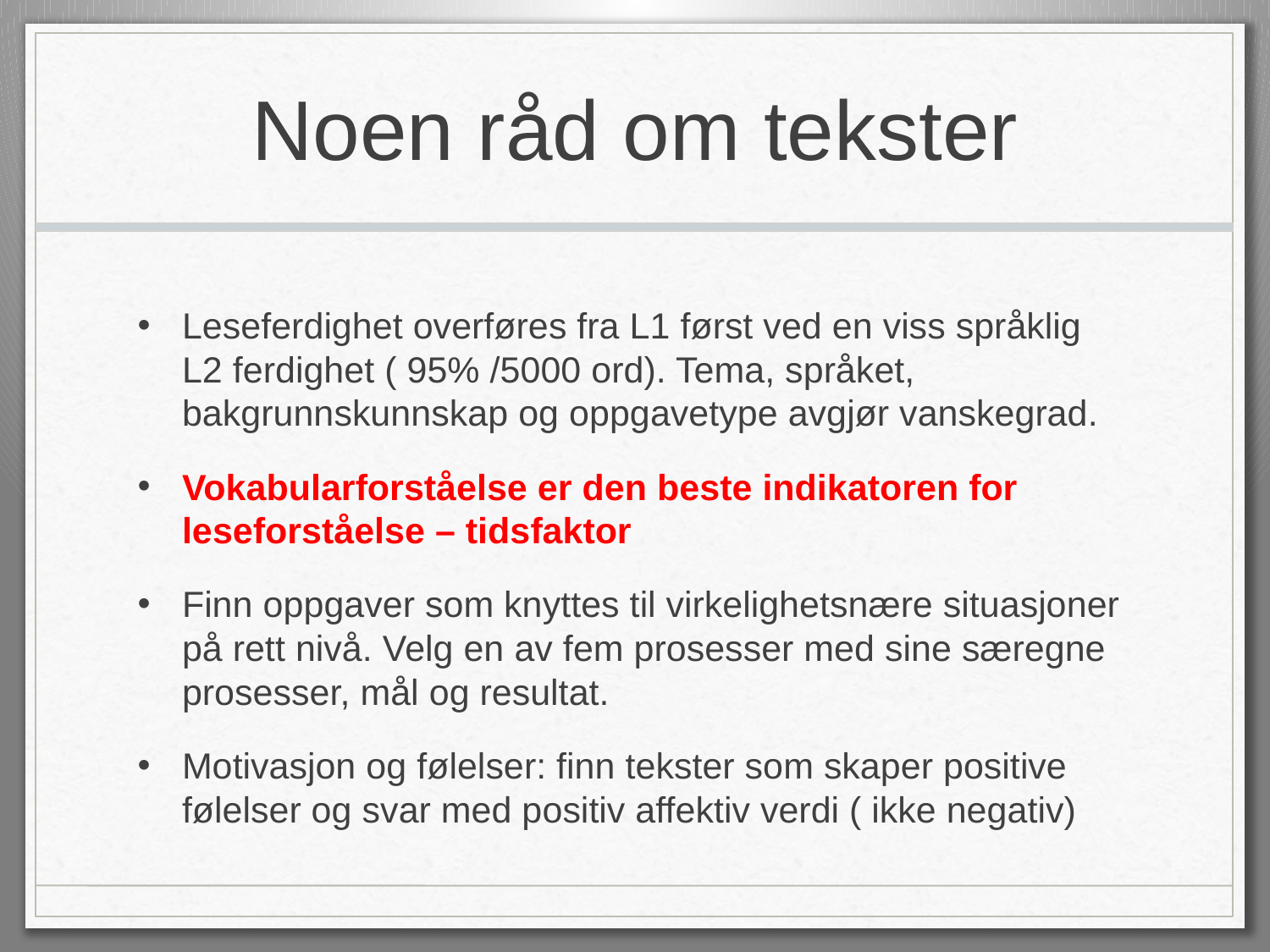

# Noen råd om tekster
Leseferdighet overføres fra L1 først ved en viss språklig L2 ferdighet ( 95% /5000 ord). Tema, språket, bakgrunnskunnskap og oppgavetype avgjør vanskegrad.
Vokabularforståelse er den beste indikatoren for leseforståelse – tidsfaktor
Finn oppgaver som knyttes til virkelighetsnære situasjoner på rett nivå. Velg en av fem prosesser med sine særegne prosesser, mål og resultat.
Motivasjon og følelser: finn tekster som skaper positive følelser og svar med positiv affektiv verdi ( ikke negativ)